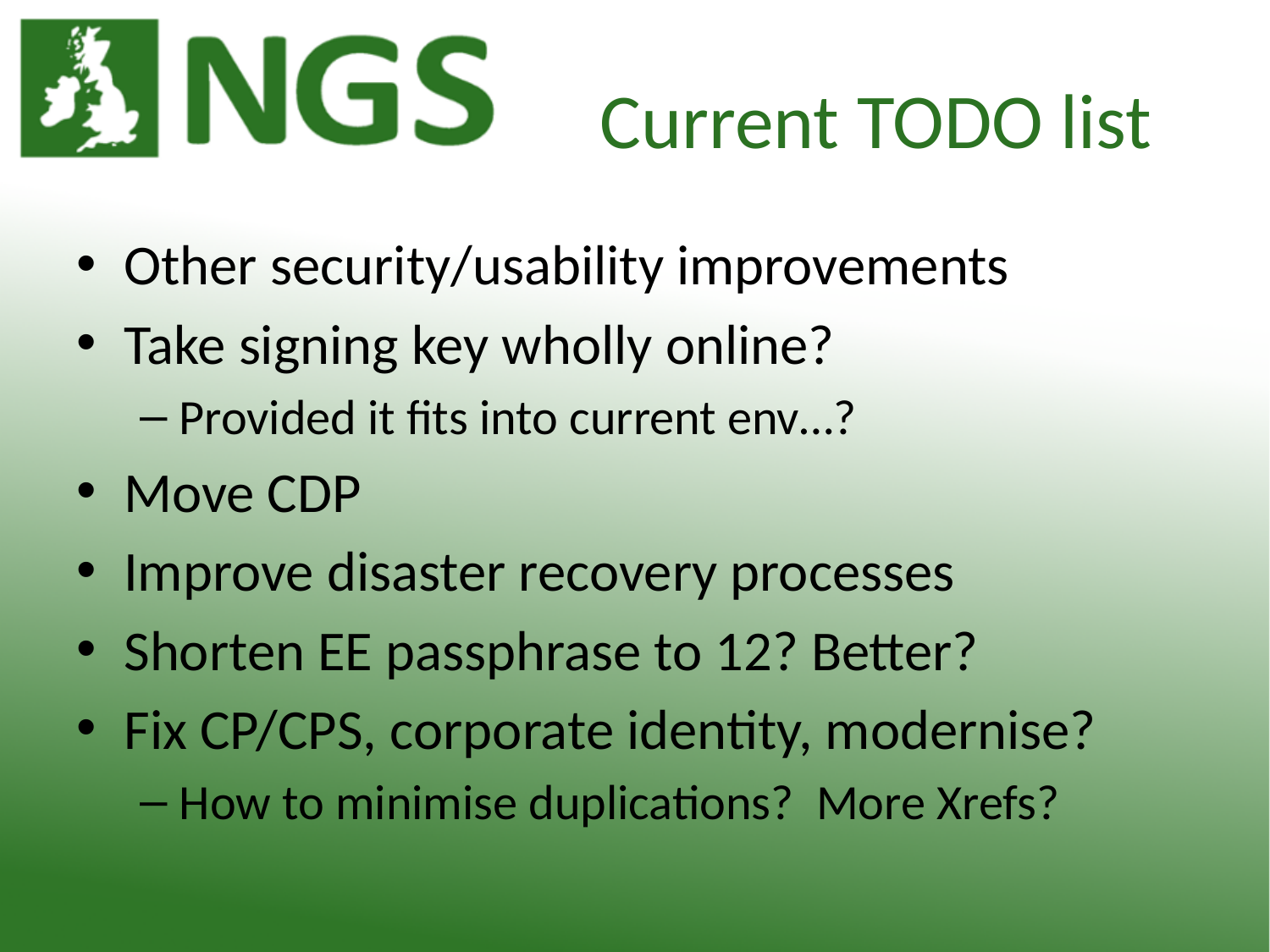

# Current TODO list
Other security/usability improvements
Take signing key wholly online?
Provided it fits into current env…?
Move CDP
Improve disaster recovery processes
Shorten EE passphrase to 12? Better?
Fix CP/CPS, corporate identity, modernise?
How to minimise duplications?  More Xrefs?